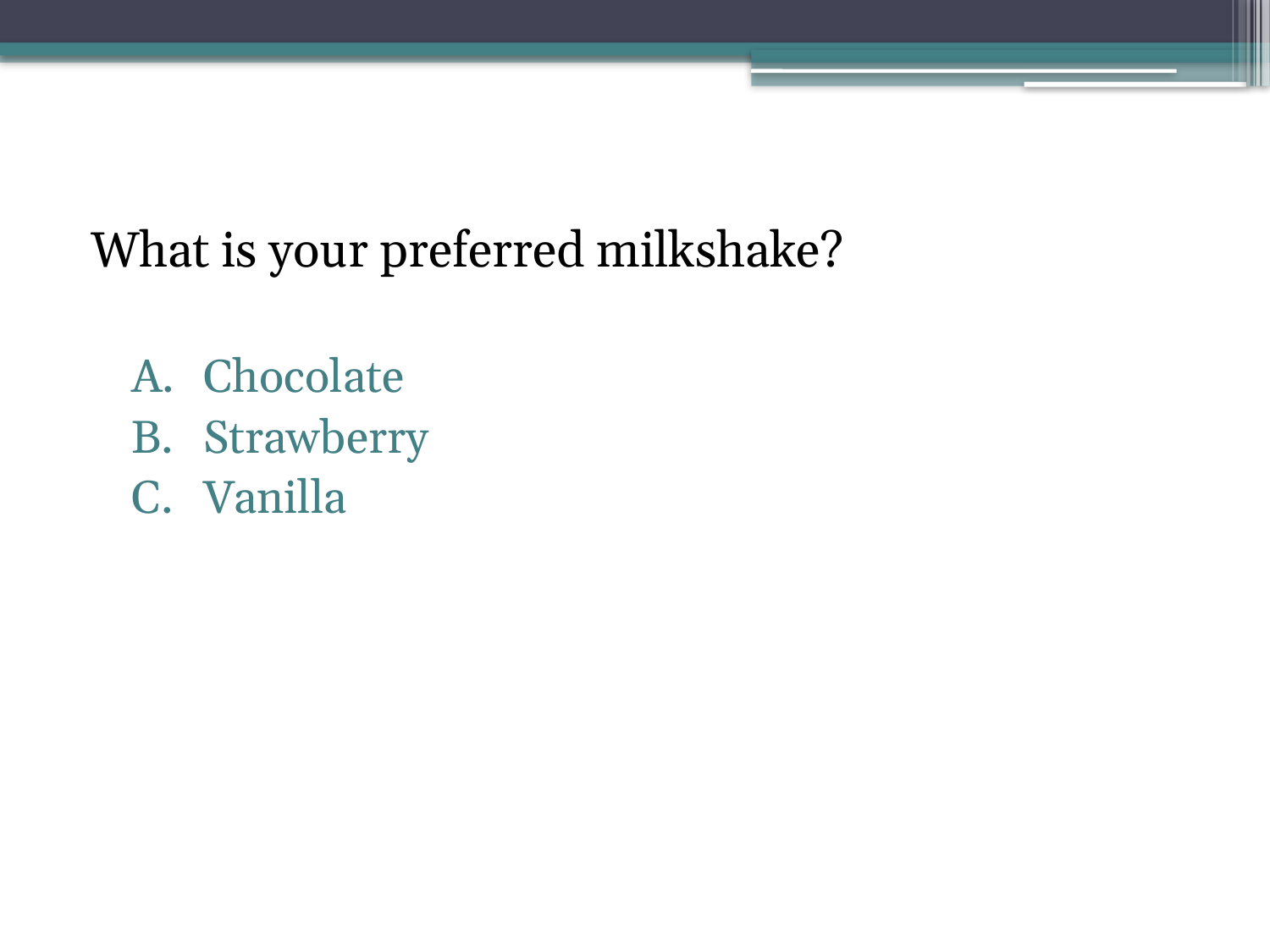

What is your preferred milkshake?

Chocolate
Strawberry
Vanilla